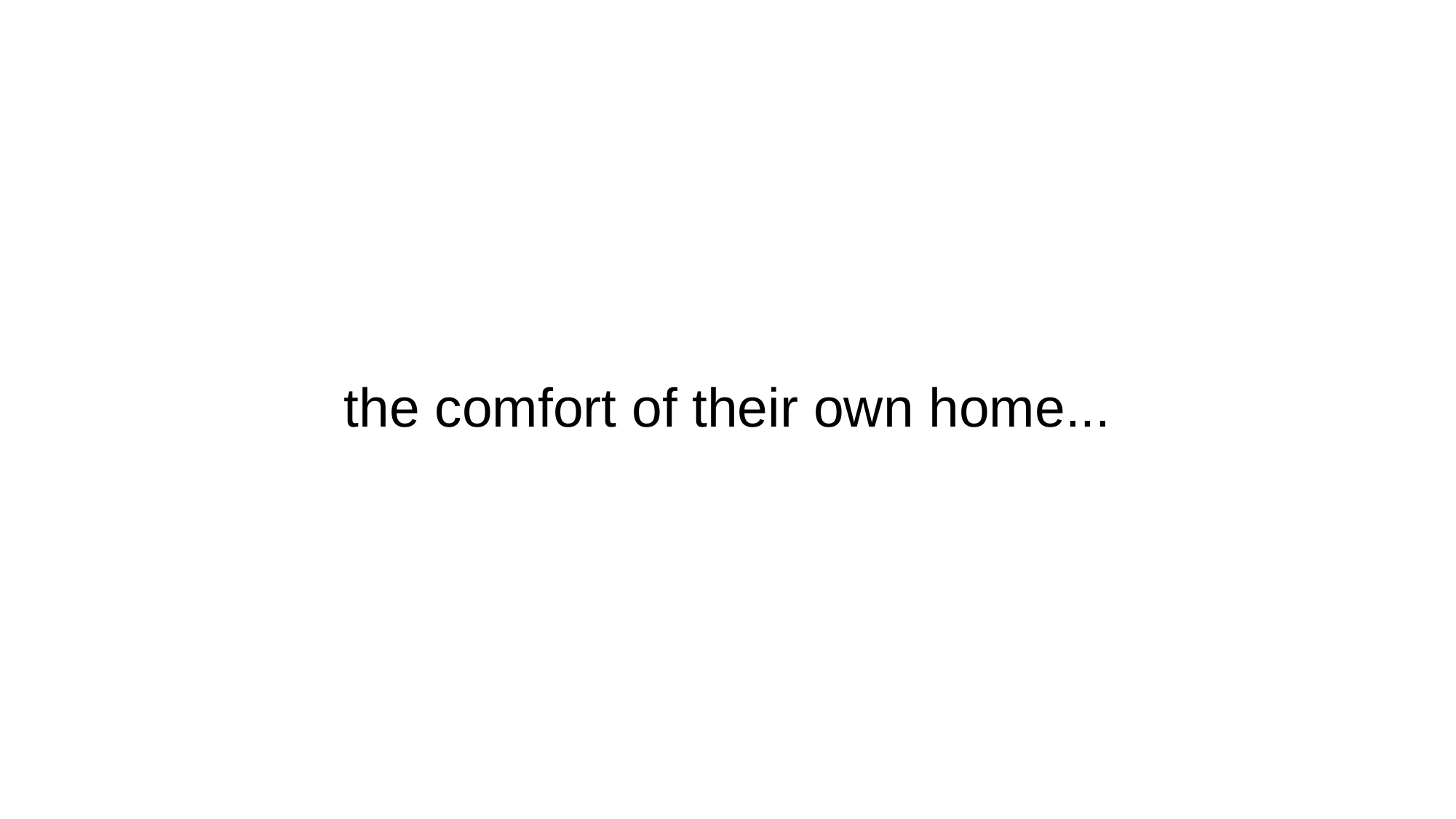

# the comfort of their own home...